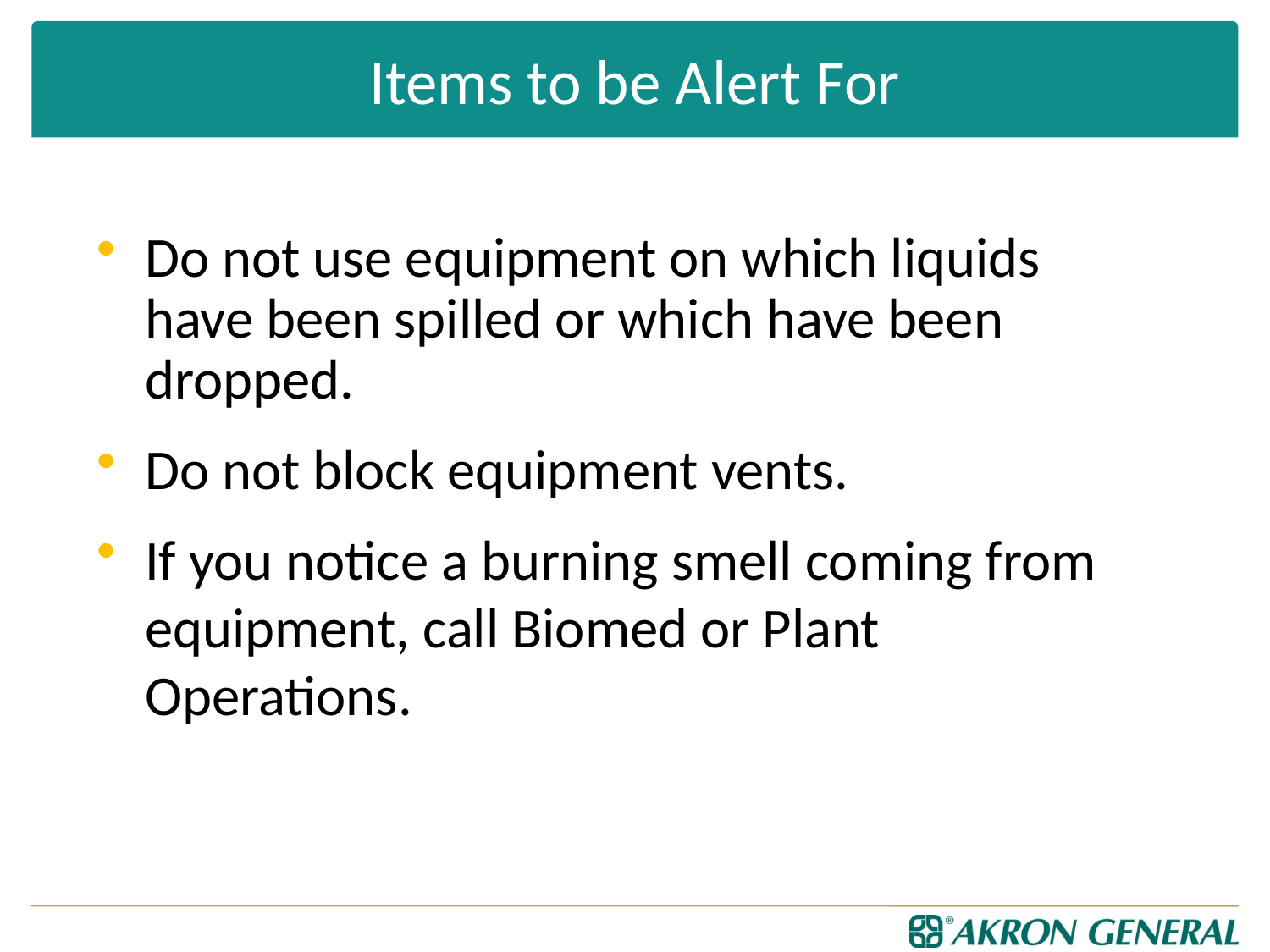

# Items to be Alert For
Do not use equipment on which liquids have been spilled or which have been dropped.
Do not block equipment vents.
If you notice a burning smell coming from equipment, call Biomed or Plant Operations.